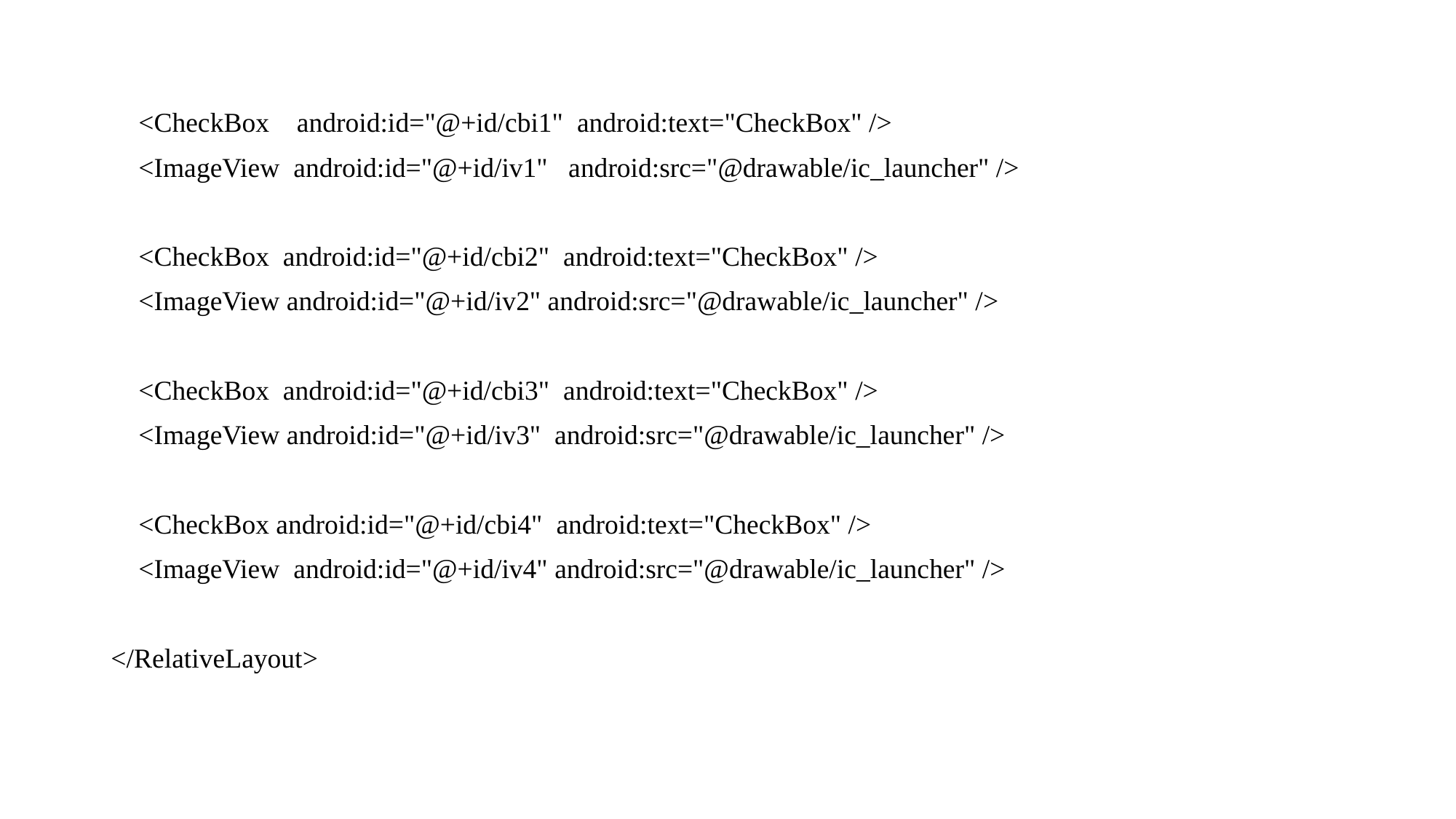

<CheckBox    android:id="@+id/cbi1"  android:text="CheckBox" />
    <ImageView  android:id="@+id/iv1"   android:src="@drawable/ic_launcher" />

    <CheckBox  android:id="@+id/cbi2"  android:text="CheckBox" />
    <ImageView android:id="@+id/iv2" android:src="@drawable/ic_launcher" />

    <CheckBox  android:id="@+id/cbi3"  android:text="CheckBox" />
    <ImageView android:id="@+id/iv3"  android:src="@drawable/ic_launcher" />

    <CheckBox android:id="@+id/cbi4"  android:text="CheckBox" />
    <ImageView  android:id="@+id/iv4" android:src="@drawable/ic_launcher" />

</RelativeLayout>